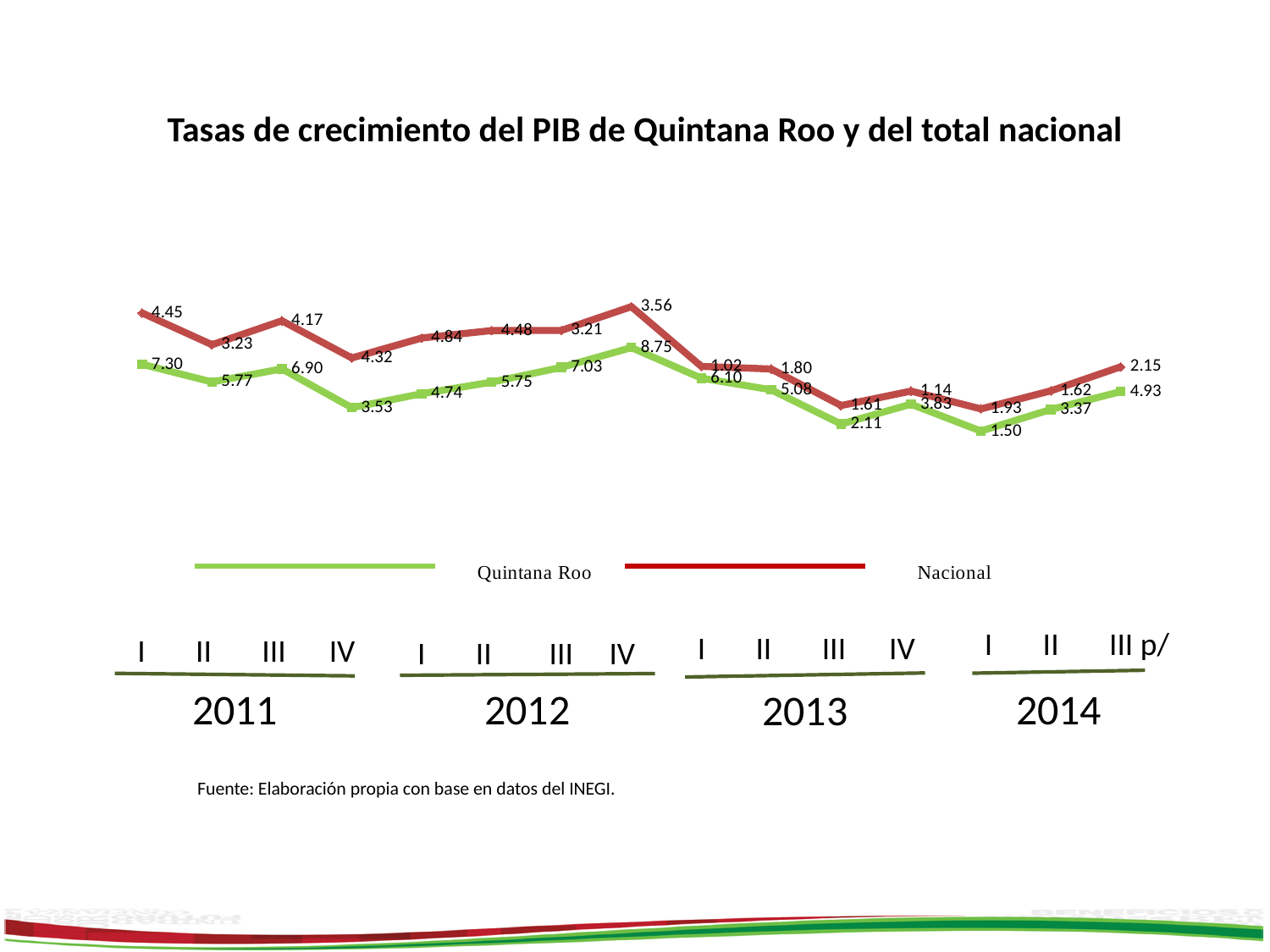

Tasas de crecimiento del PIB de Quintana Roo y del total nacional

### Chart

| Category | Quintana Roo  | Total Nacional |
|---|---|---|
| 2011/01 | 7.303196816693979 | 4.454089589584 |
| 2011/02 | 5.767419194188 | 3.232839151128 |
| 2011/03 | 6.904055489962 | 4.172501921399979 |
| 2011/04 | 3.529679072704 | 4.317465514525973 |
| 2012/01 | 4.743670406132 | 4.8363456792579855 |
| 2012/02 | 5.747401527280979 | 4.478451292528 |
| 2012/03 | 7.031182029344 | 3.210943280781 |
| 2012/04 | 8.748900372087999 | 3.5572948520980012 |
| 2013/01 | 6.097102570670973 | 1.0232175749580077 |
| 2013/02 | 5.082917047419968 | 1.80476453125 |
| 2013/03 | 2.113286428945 | 1.6053055148800044 |
| 2013/04 | 3.8346778583830003 | 1.1358042820079903 |
| 2014/01 | 1.500171191879 | 1.9281826294670081 |
| 2014/02 | 3.3726061110489867 | 1.619884122162 |
| 2014/03p/ | 4.927417888494981 | 2.153067916447 |
  I       II       III p/
I       II       III      IV
I       II       III      IV
I       II        III     IV
2011
2012
2014
2013
Fuente: Elaboración propia con base en datos del INEGI.